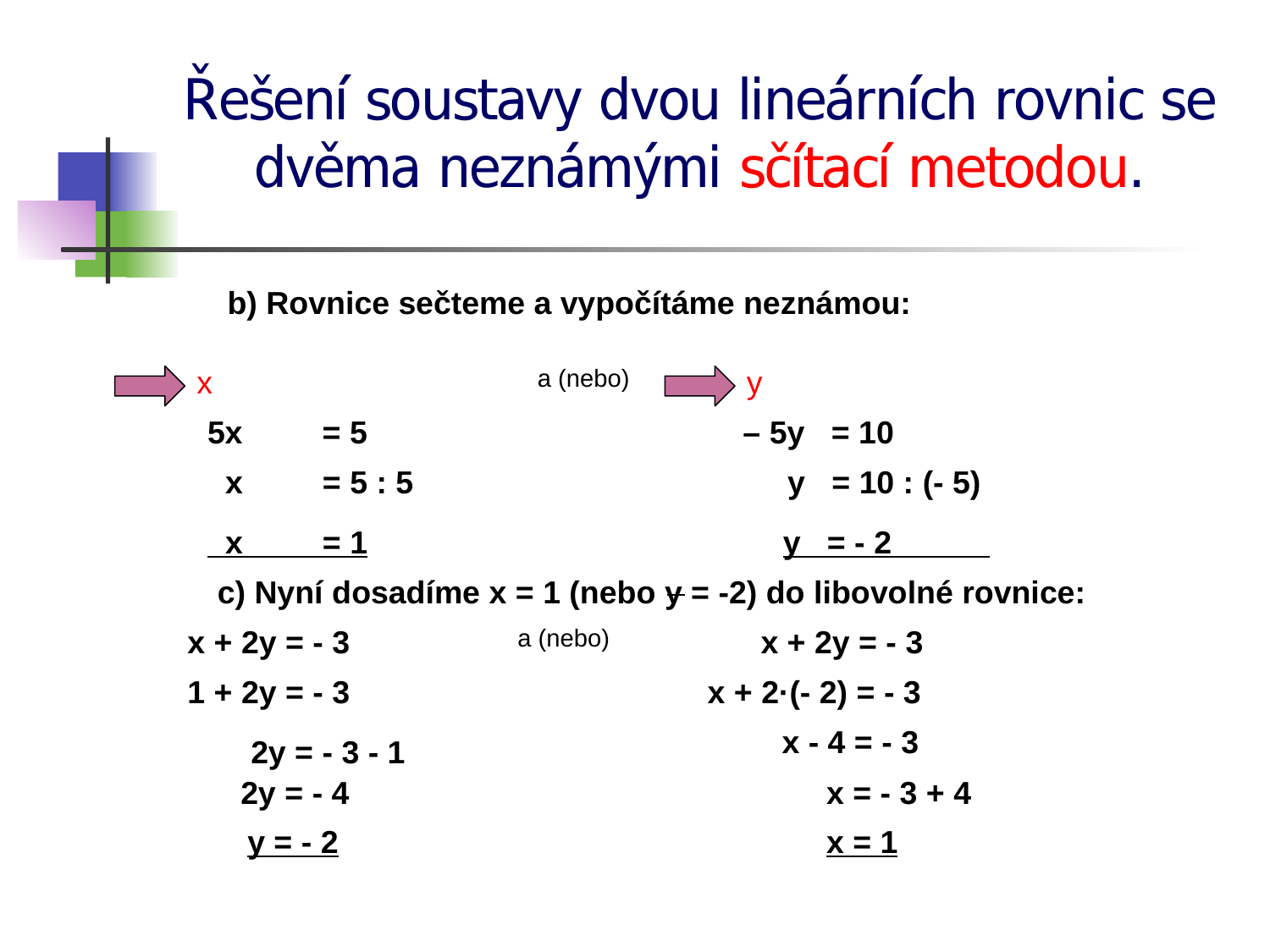

# Řešení soustavy dvou lineárních rovnic se dvěma neznámými sčítací metodou.
b) Rovnice sečteme a vypočítáme neznámou:
 x
a (nebo)
 y

    – 5y   = 10
5x         = 5
  x         = 5 : 5
         y   = 10 : (- 5)
  x         = 1
             y   = - 2
c) Nyní dosadíme x = 1 (nebo y = -2) do libovolné rovnice:
x + 2y = - 3
a (nebo)
      x + 2y = - 3
1 + 2y = - 3
x + 2·(- 2) = - 3
     x - 4 = - 3
      2y = - 3 - 1
      2y = - 4
          x = - 3 + 4
         y = - 2
          x = 1